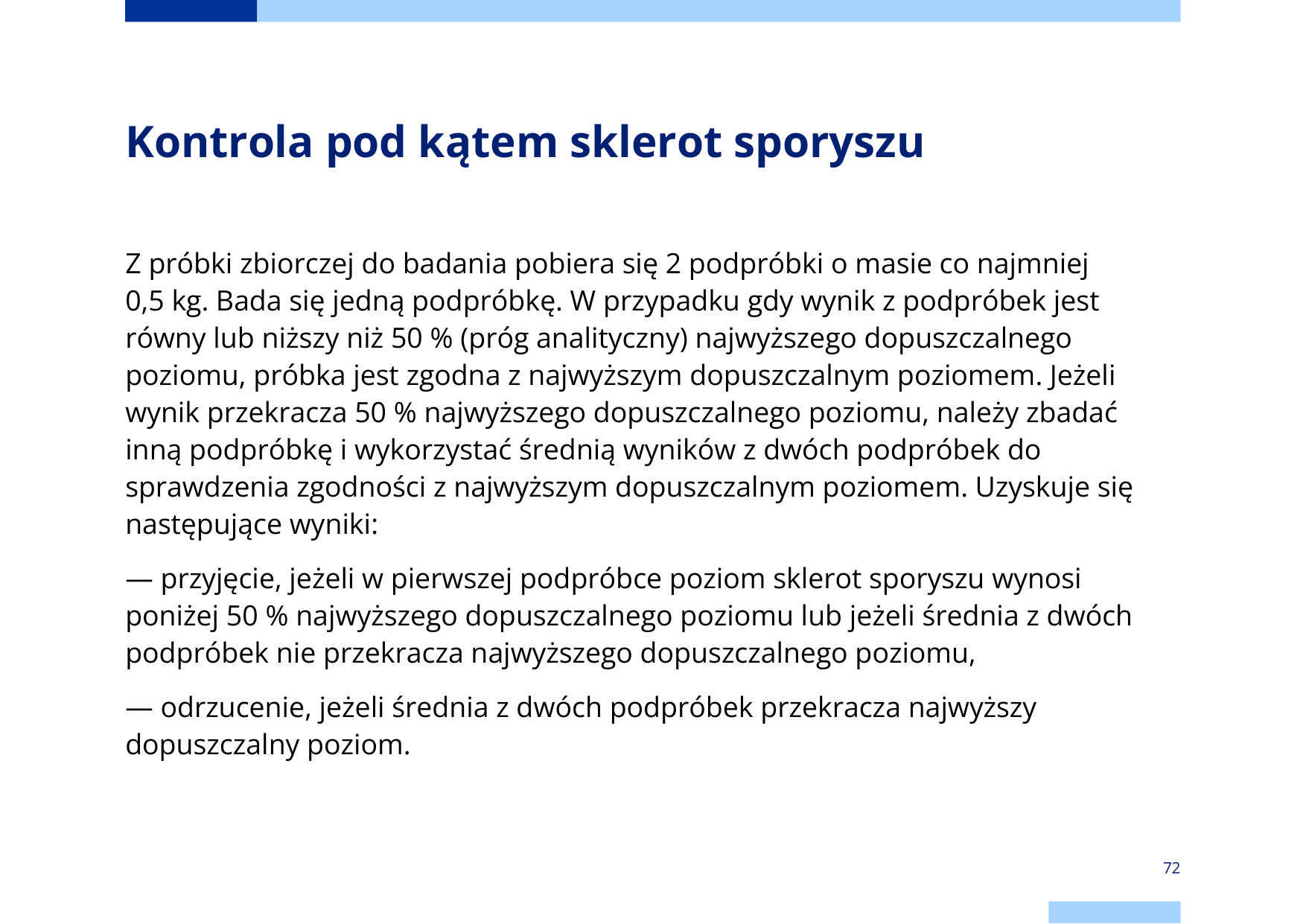

# Kontrola pod kątem sklerot sporyszu
Z próbki zbiorczej do badania pobiera się 2 podpróbki o masie co najmniej 0,5 kg. Bada się jedną podpróbkę. W przypadku gdy wynik z podpróbek jest równy lub niższy niż 50 % (próg analityczny) najwyższego dopuszczalnego poziomu, próbka jest zgodna z najwyższym dopuszczalnym poziomem. Jeżeli wynik przekracza 50 % najwyższego dopuszczalnego poziomu, należy zbadać inną podpróbkę i wykorzystać średnią wyników z dwóch podpróbek do sprawdzenia zgodności z najwyższym dopuszczalnym poziomem. Uzyskuje się następujące wyniki:
— przyjęcie, jeżeli w pierwszej podpróbce poziom sklerot sporyszu wynosi poniżej 50 % najwyższego dopuszczalnego poziomu lub jeżeli średnia z dwóch podpróbek nie przekracza najwyższego dopuszczalnego poziomu,
— odrzucenie, jeżeli średnia z dwóch podpróbek przekracza najwyższy dopuszczalny poziom.

72